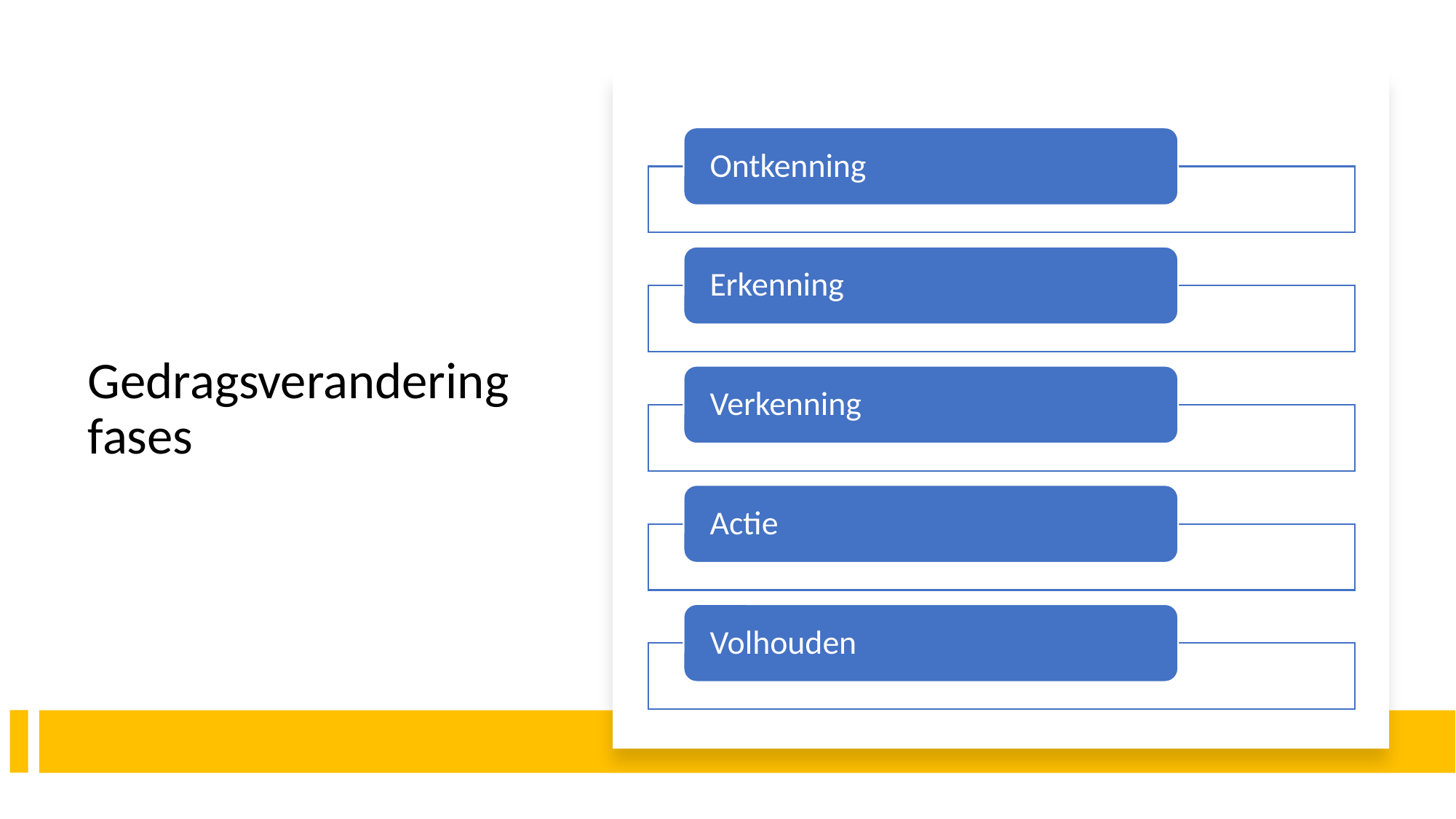

Ontkenning
Erkenning
Verkenning
Actie
Volhouden
# Gedragsverandering fases